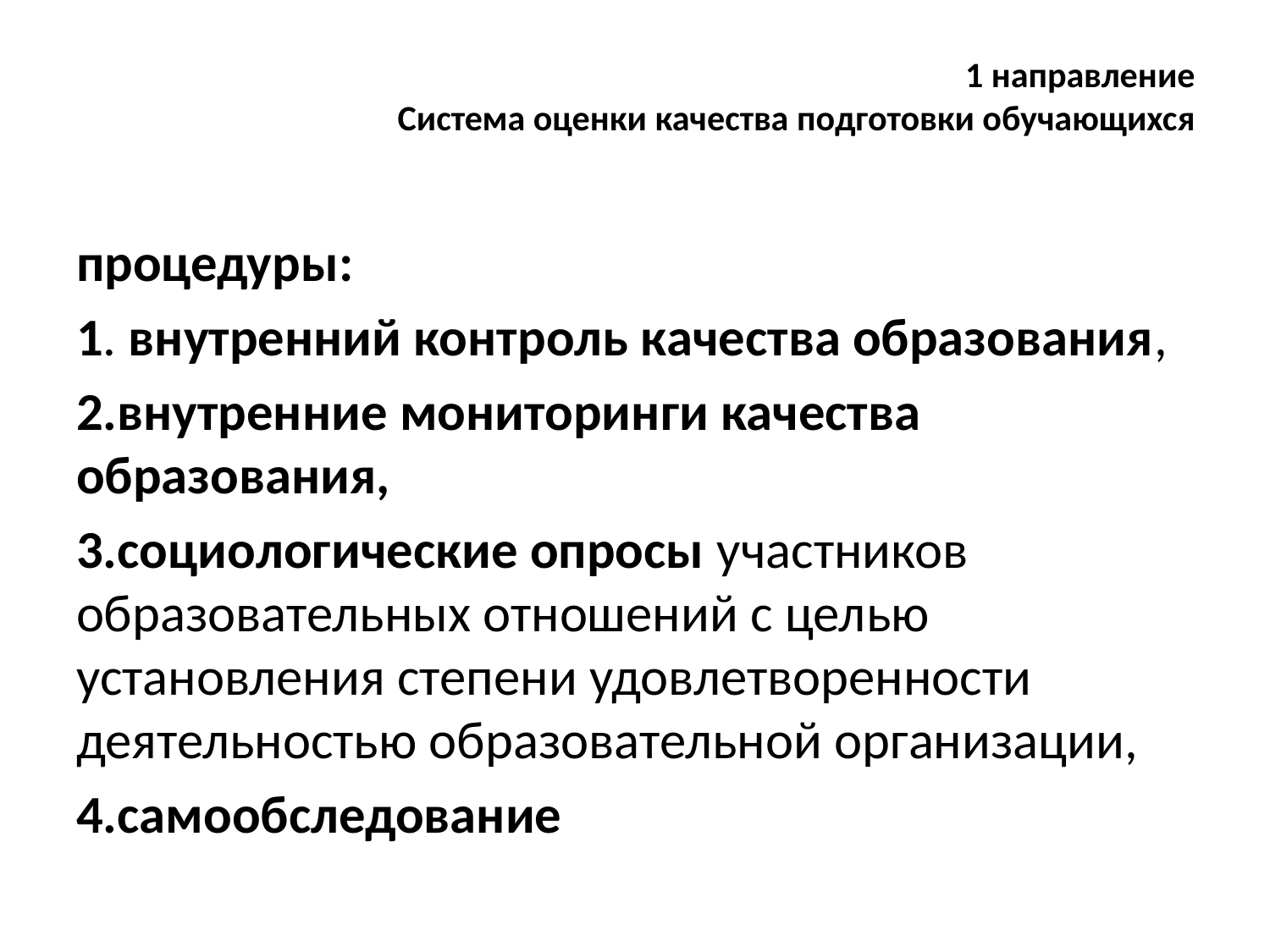

# 1 направление Система оценки качества подготовки обучающихся
процедуры:
1. внутренний контроль качества образования,
2.внутренние мониторинги качества образования,
3.социологические опросы участников образовательных отношений с целью установления степени удовлетворенности деятельностью образовательной организации,
4.самообследование